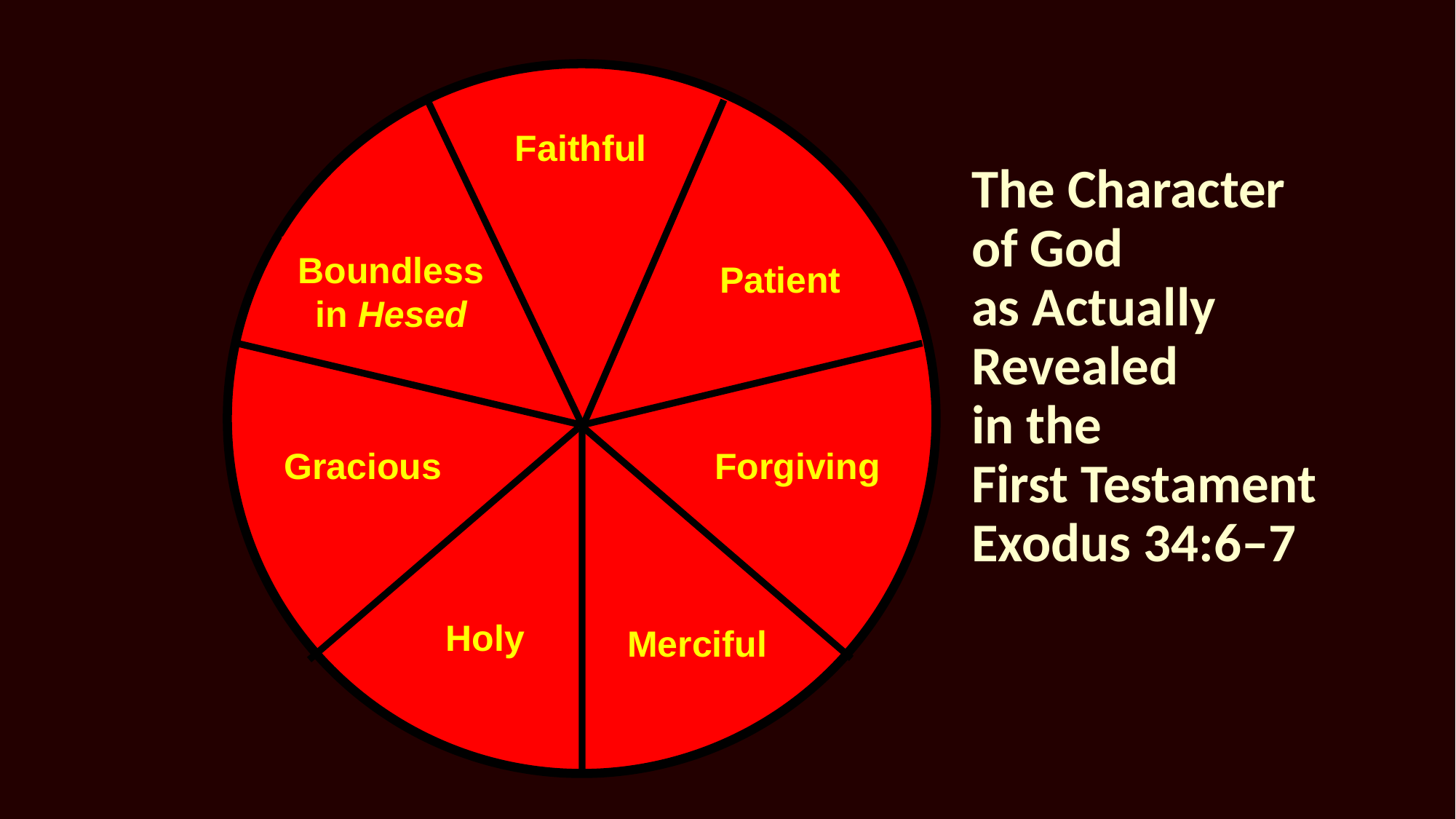

# The Character of God as Actually Revealed in the First Testament Exodus 34:6–7

Faithful

Boundless in Hesed

Patient

Gracious

Forgiving
Holy

Merciful